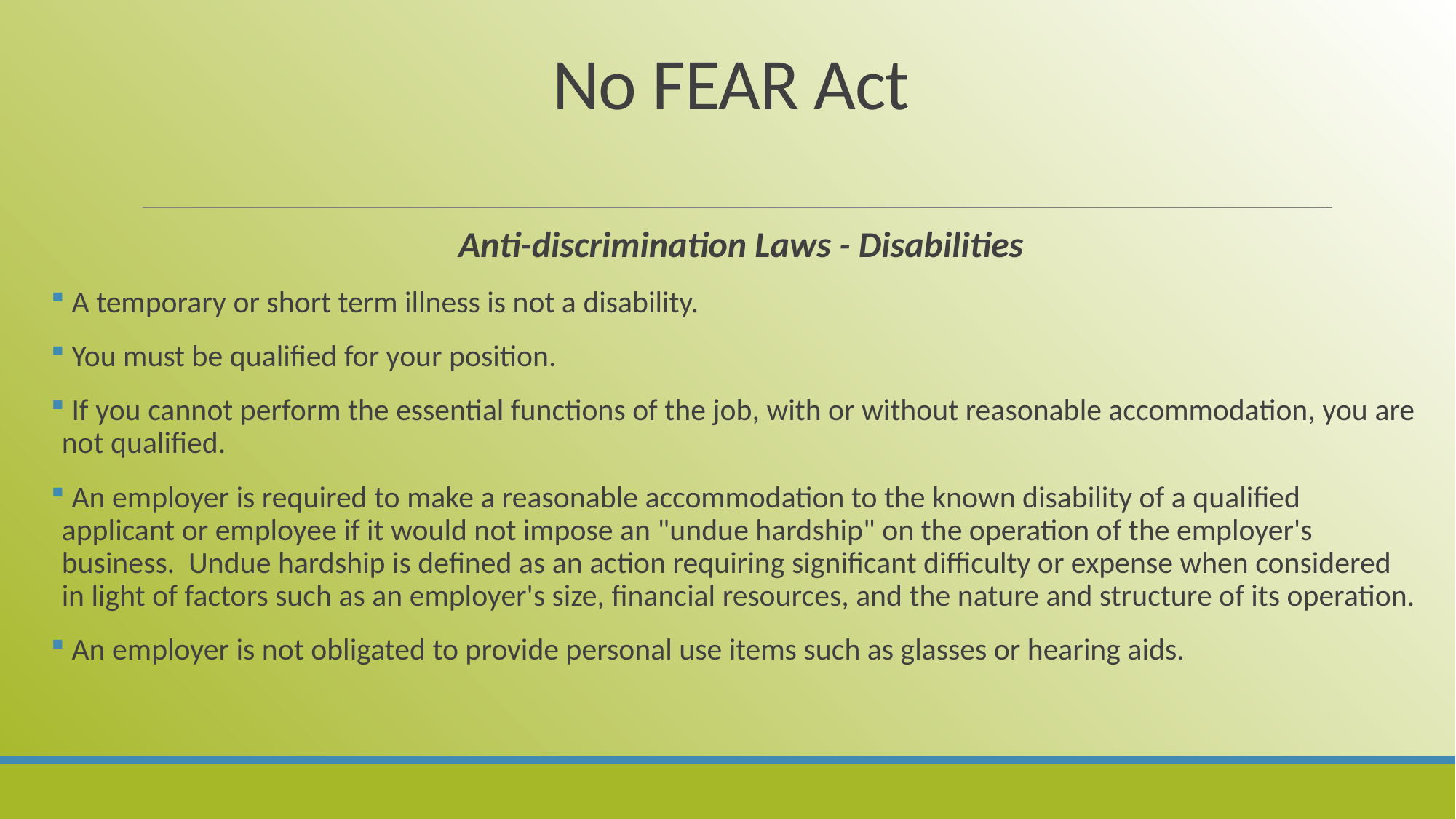

# No FEAR Act
Anti-discrimination Laws - Disabilities
 A temporary or short term illness is not a disability.
 You must be qualified for your position.
 If you cannot perform the essential functions of the job, with or without reasonable accommodation, you are not qualified.
 An employer is required to make a reasonable accommodation to the known disability of a qualified applicant or employee if it would not impose an "undue hardship" on the operation of the employer's business.  Undue hardship is defined as an action requiring significant difficulty or expense when considered in light of factors such as an employer's size, financial resources, and the nature and structure of its operation.
 An employer is not obligated to provide personal use items such as glasses or hearing aids.